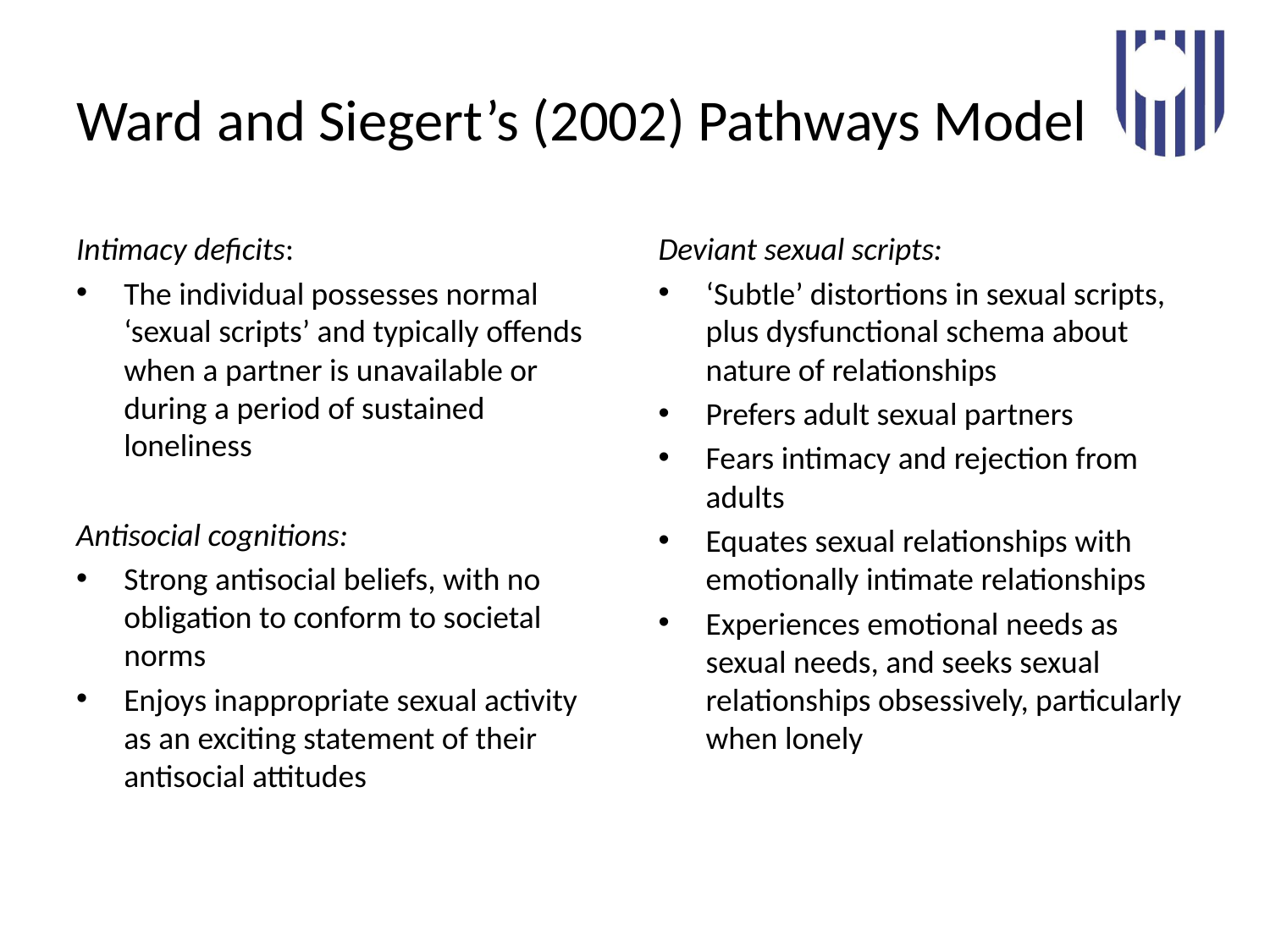

# Ward and Siegert’s (2002) Pathways Model
Intimacy deficits:
The individual possesses normal ‘sexual scripts’ and typically offends when a partner is unavailable or during a period of sustained loneliness

Antisocial cognitions:
Strong antisocial beliefs, with no obligation to conform to societal norms
Enjoys inappropriate sexual activity as an exciting statement of their antisocial attitudes

Deviant sexual scripts:
‘Subtle’ distortions in sexual scripts, plus dysfunctional schema about nature of relationships
Prefers adult sexual partners
Fears intimacy and rejection from adults
Equates sexual relationships with emotionally intimate relationships
Experiences emotional needs as sexual needs, and seeks sexual relationships obsessively, particularly when lonely